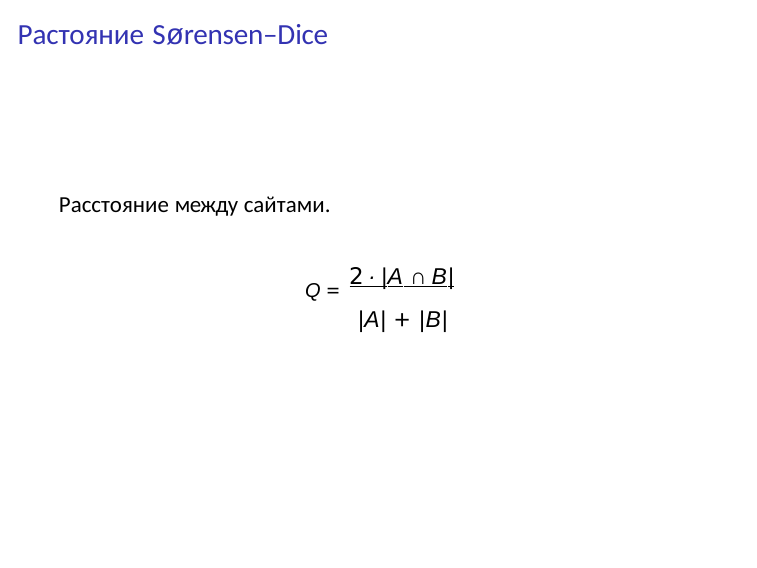

Растояние Sørensen–Dice
Расстояние между сайтами.

Q = 2 · |A ∩ B|
|A| + |B|